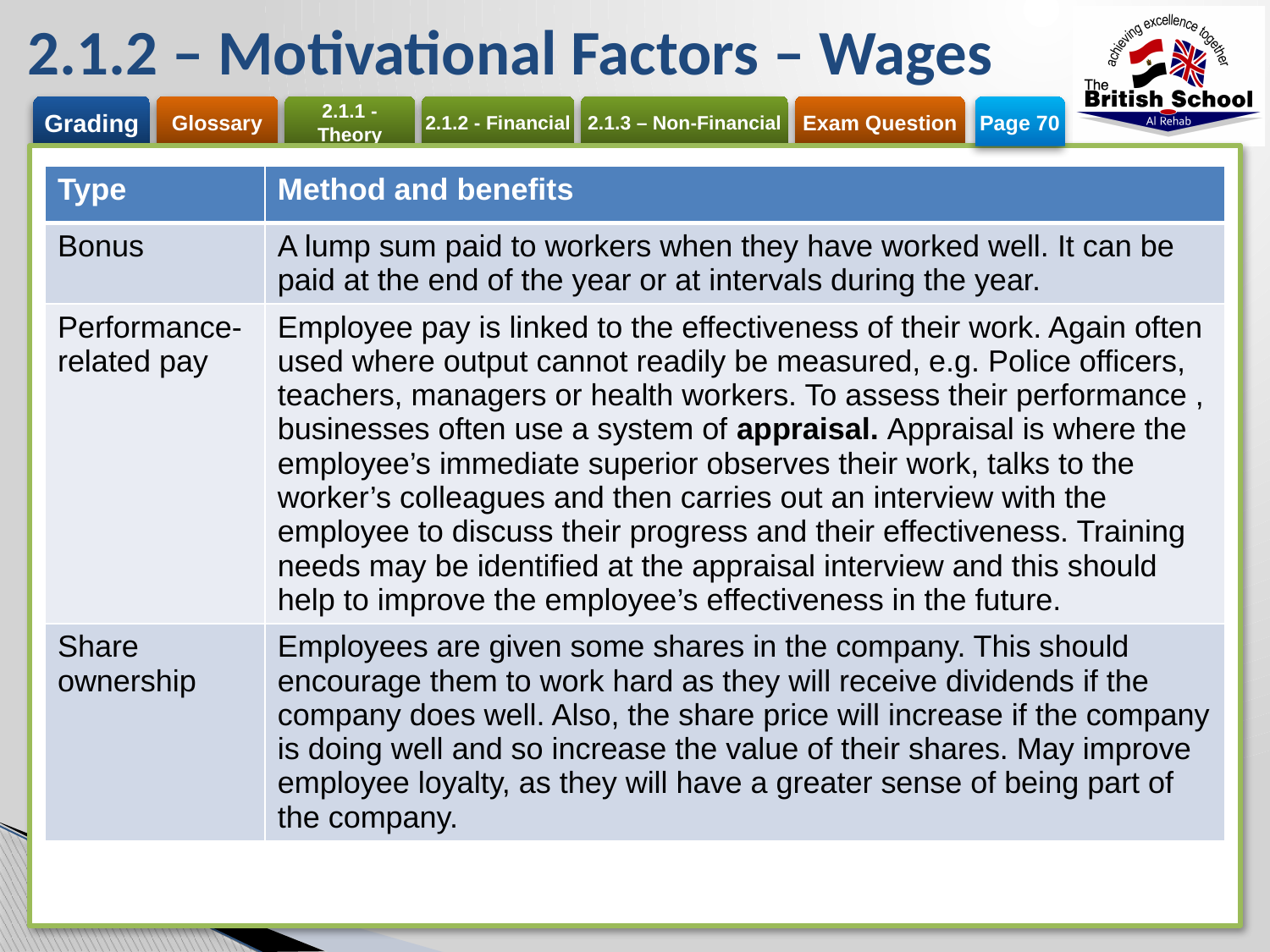

# 2.1.2 – Motivational Factors – Wages
Page 70
| Type | Method and benefits |
| --- | --- |
| Bonus | A lump sum paid to workers when they have worked well. It can be paid at the end of the year or at intervals during the year. |
| Performance-related pay | Employee pay is linked to the effectiveness of their work. Again often used where output cannot readily be measured, e.g. Police officers, teachers, managers or health workers. To assess their performance , businesses often use a system of appraisal. Appraisal is where the employee’s immediate superior observes their work, talks to the worker’s colleagues and then carries out an interview with the employee to discuss their progress and their effectiveness. Training needs may be identified at the appraisal interview and this should help to improve the employee’s effectiveness in the future. |
| Share ownership | Employees are given some shares in the company. This should encourage them to work hard as they will receive dividends if the company does well. Also, the share price will increase if the company is doing well and so increase the value of their shares. May improve employee loyalty, as they will have a greater sense of being part of the company. |